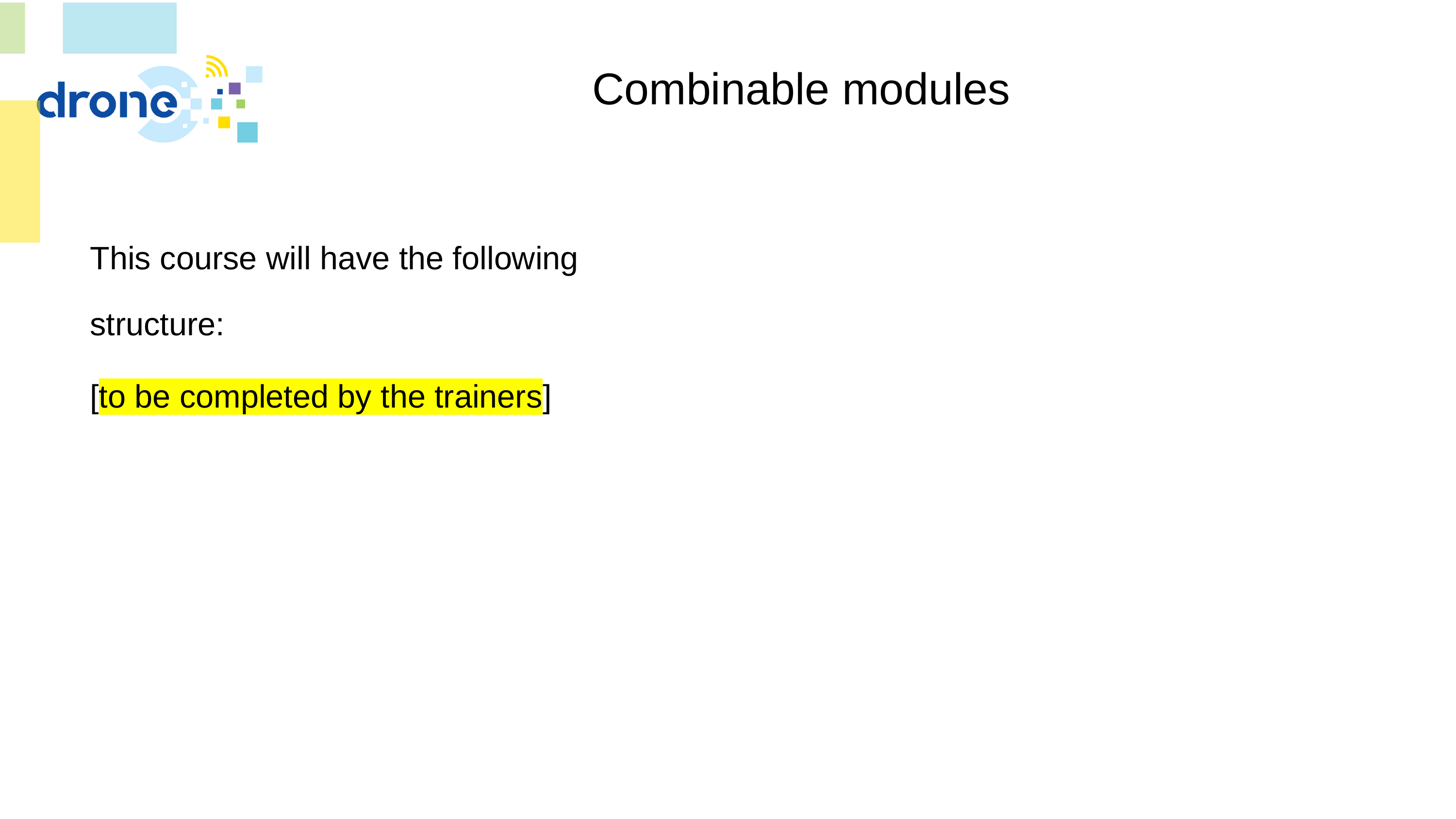

# Combinable modules

This course will have the following structure:
[to be completed by the trainers]